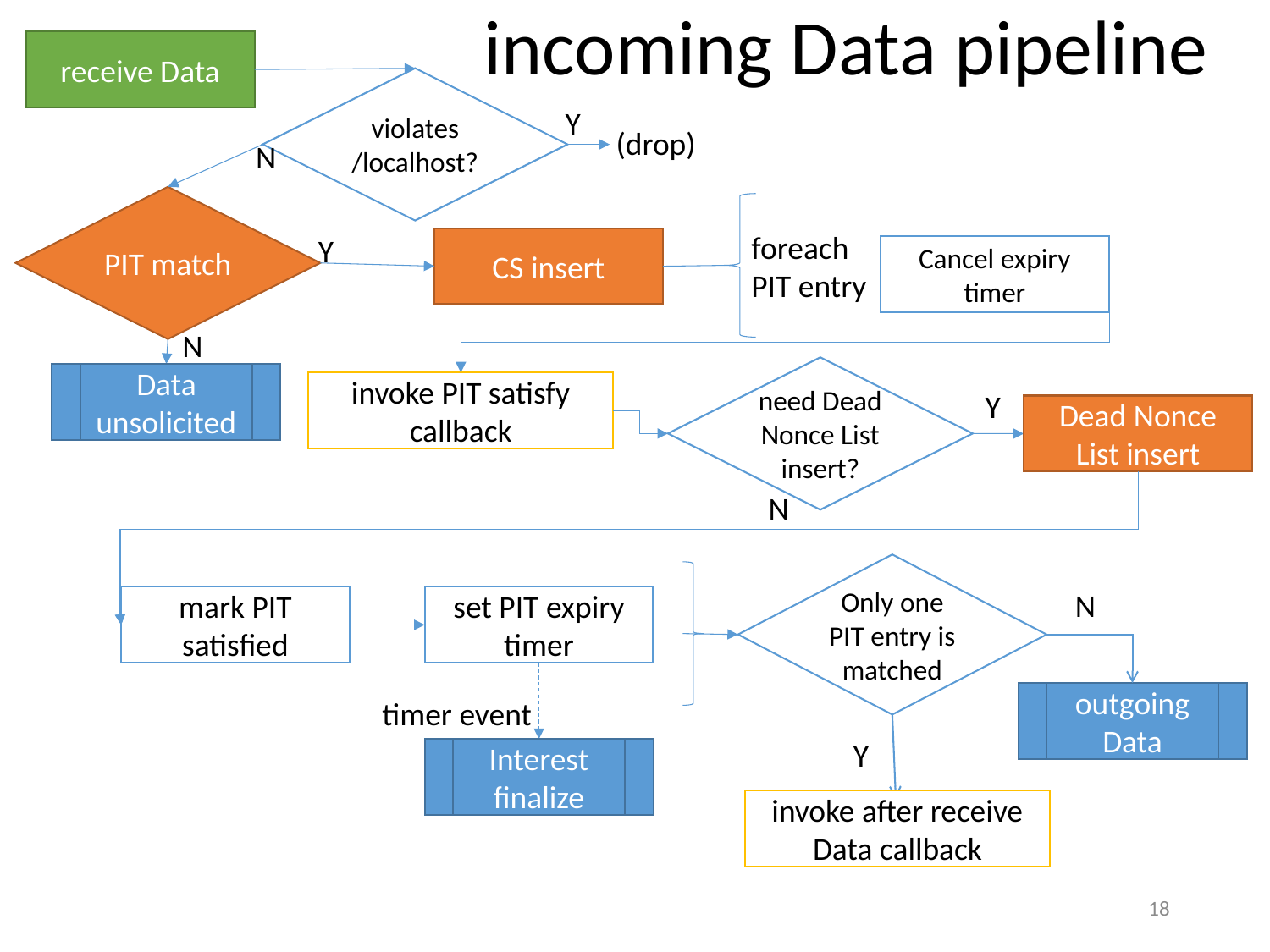

# incoming Data pipeline
receive Data
violates /localhost?
Y
(drop)
N
PIT match

foreach
PIT entry
Y
CS insert
Cancel expiry timer
N
need Dead Nonce List insert?
Data unsolicited
invoke PIT satisfy callback
Y
Dead Nonce List insert
N
Only one PIT entry is matched

N
mark PIT satisfied
set PIT expiry timer
outgoing Data
timer event
Y
Interest finalize
invoke after receive Data callback
18